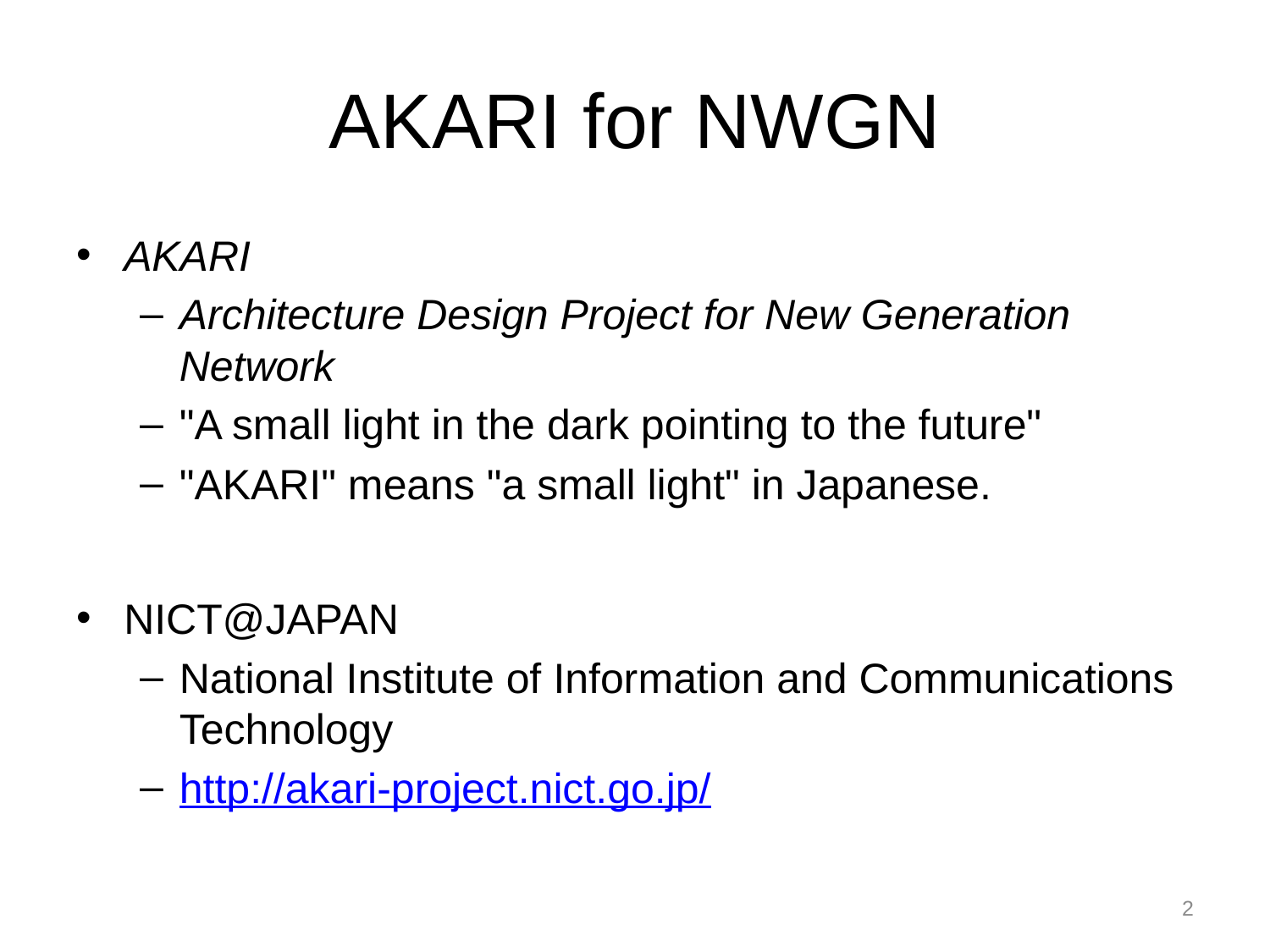

# AKARI for NWGN
AKARI
Architecture Design Project for New Generation Network
"A small light in the dark pointing to the future"
"AKARI" means "a small light" in Japanese.

NICT@JAPAN
National Institute of Information and Communications Technology
http://akari-project.nict.go.jp/
2